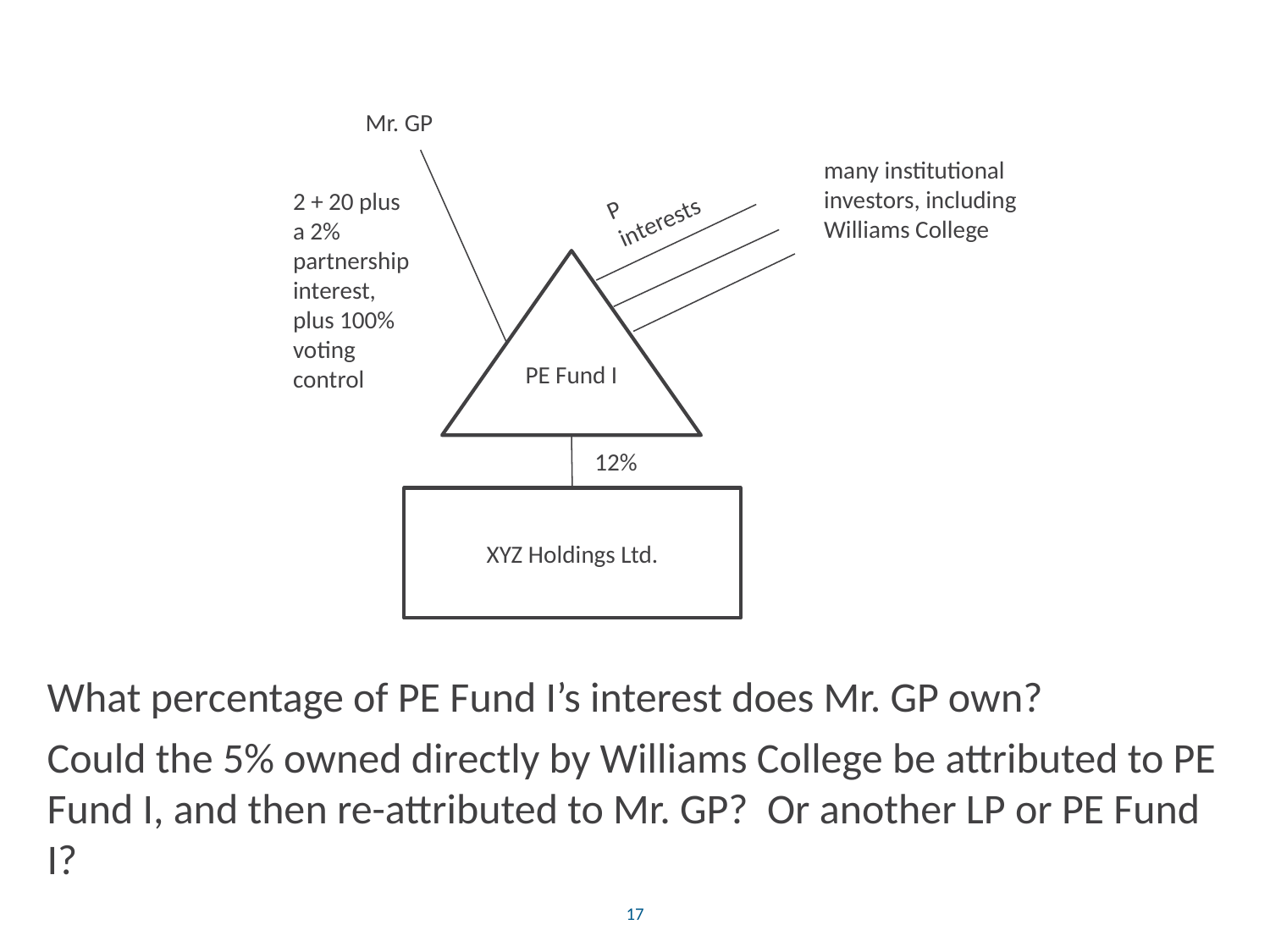

Mr. GP
many institutional investors, including Williams College
P interests
2 + 20 plus a 2% partnership interest, plus 100% voting control
PE Fund I

12%
XYZ Holdings Ltd.
What percentage of PE Fund I’s interest does Mr. GP own?
Could the 5% owned directly by Williams College be attributed to PE Fund I, and then re-attributed to Mr. GP?  Or another LP or PE Fund I?
17